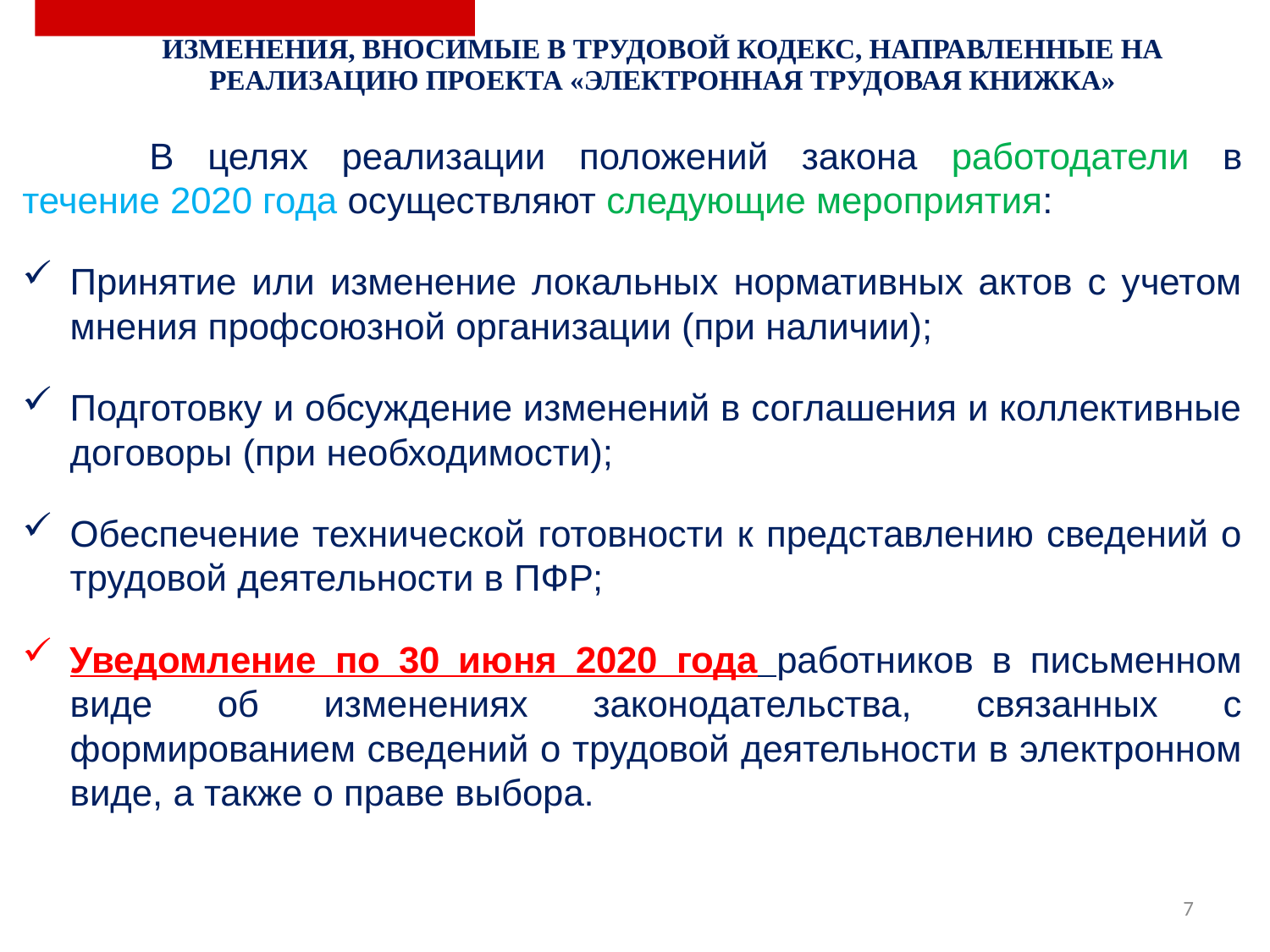

| ИЗМЕНЕНИЯ, ВНОСИМЫЕ В ТРУДОВОЙ КОДЕКС, НАПРАВЛЕННЫЕ НА РЕАЛИЗАЦИЮ ПРОЕКТА «ЭЛЕКТРОННАЯ ТРУДОВАЯ КНИЖКА» |
| --- |
	В целях реализации положений закона работодатели в течение 2020 года осуществляют следующие мероприятия:

Принятие или изменение локальных нормативных актов с учетом мнения профсоюзной организации (при наличии);

Подготовку и обсуждение изменений в соглашения и коллективные договоры (при необходимости);

Обеспечение технической готовности к представлению сведений о трудовой деятельности в ПФР;

Уведомление по 30 июня 2020 года работников в письменном виде об изменениях законодательства, связанных с формированием сведений о трудовой деятельности в электронном виде, а также о праве выбора.

7